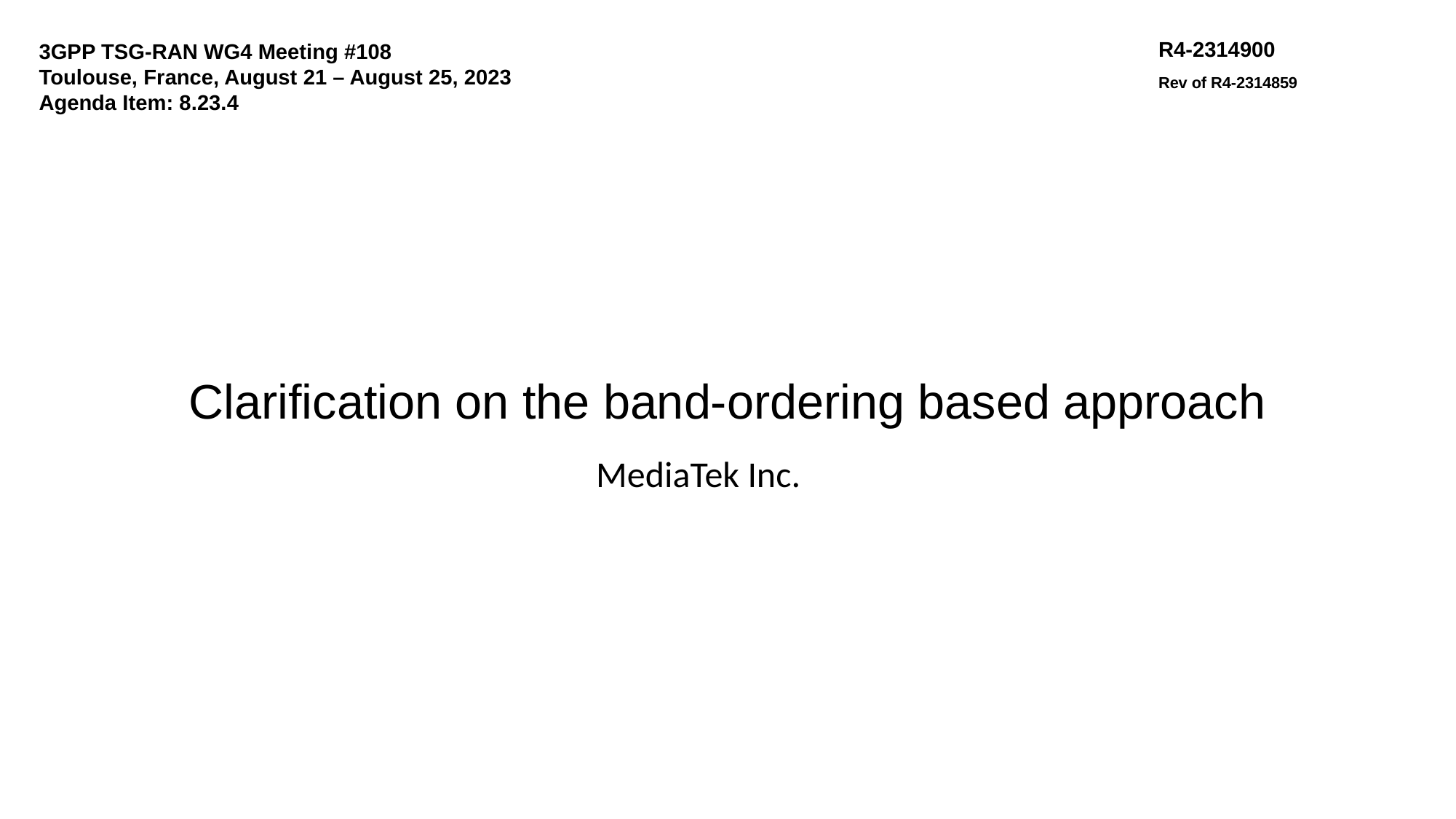

R4-2314900
3GPP TSG-RAN WG4 Meeting #108
Toulouse, France, August 21 – August 25, 2023
Agenda Item: 8.23.4
Rev of R4-2314859
# Clarification on the band-ordering based approach
 MediaTek Inc.